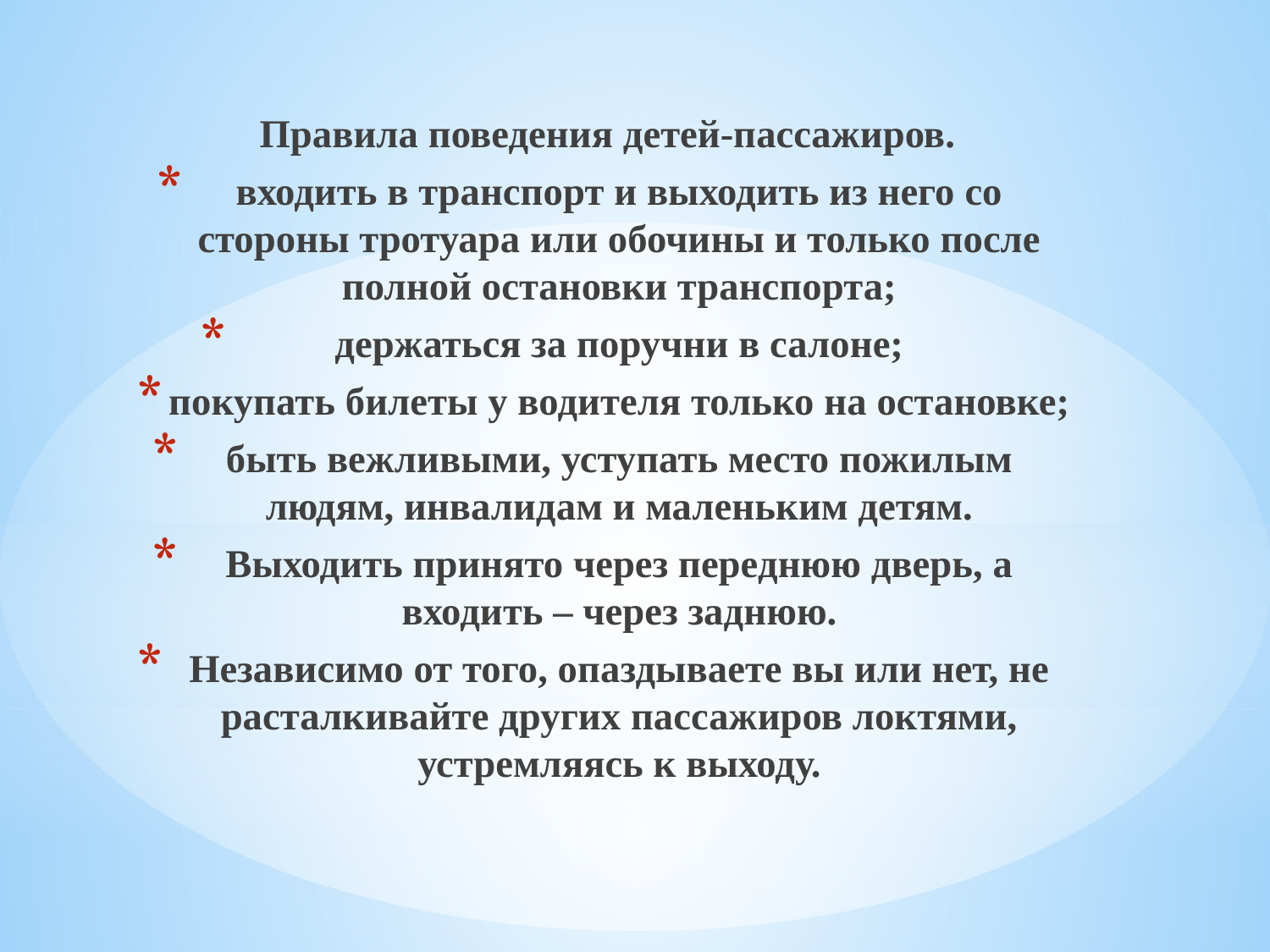

Правила поведения детей-пассажиров.
входить в транспорт и выходить из него со стороны тротуара или обочины и только после полной остановки транспорта;
держаться за поручни в салоне;
покупать билеты у водителя только на остановке;
быть вежливыми, уступать место пожилым людям, инвалидам и маленьким детям.
Выходить принято через переднюю дверь, а входить – через заднюю.
Независимо от того, опаздываете вы или нет, не расталкивайте других пассажиров локтями, устремляясь к выходу.

#